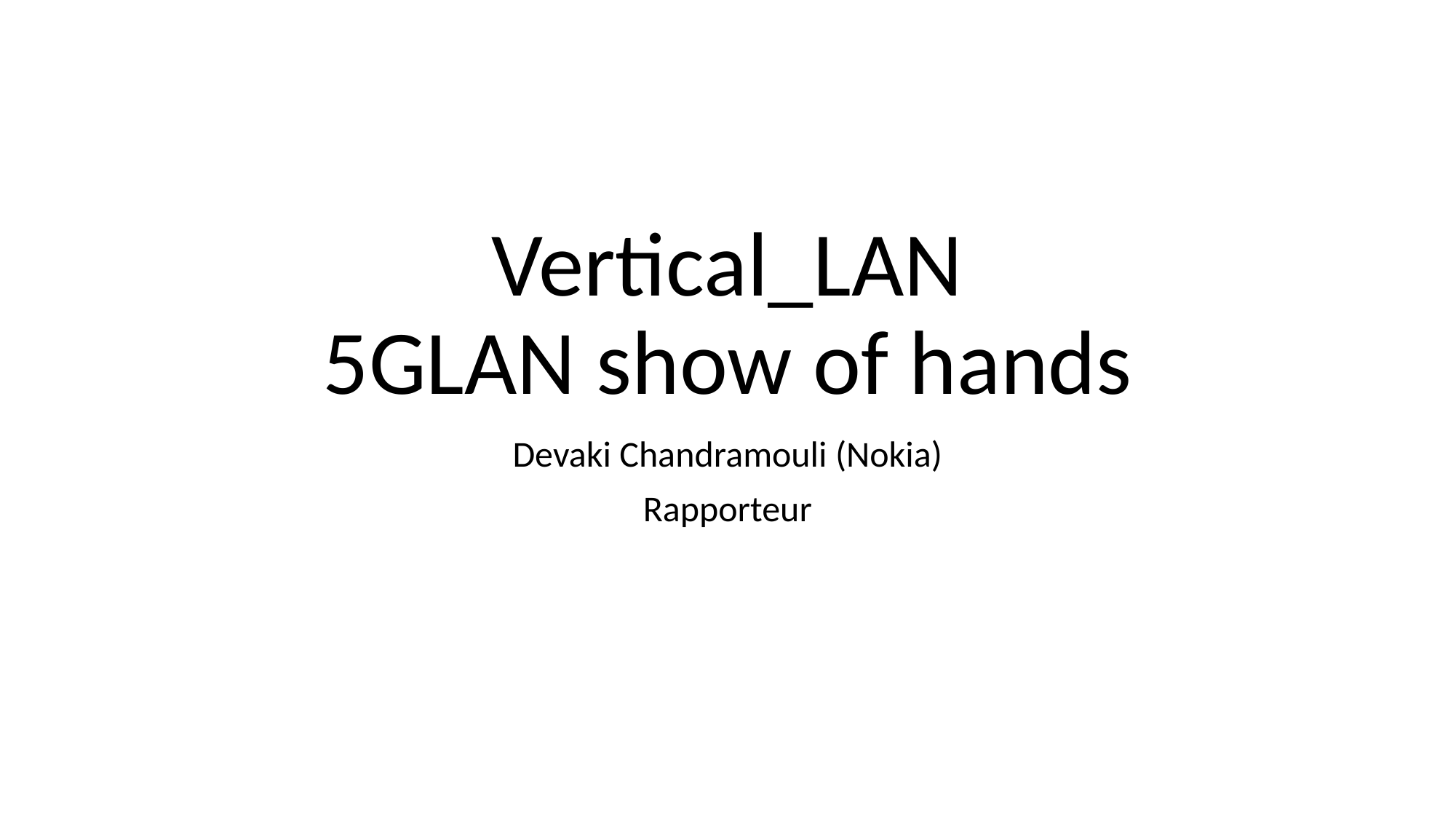

# Vertical_LAN 5GLAN show of hands
Devaki Chandramouli (Nokia)
Rapporteur